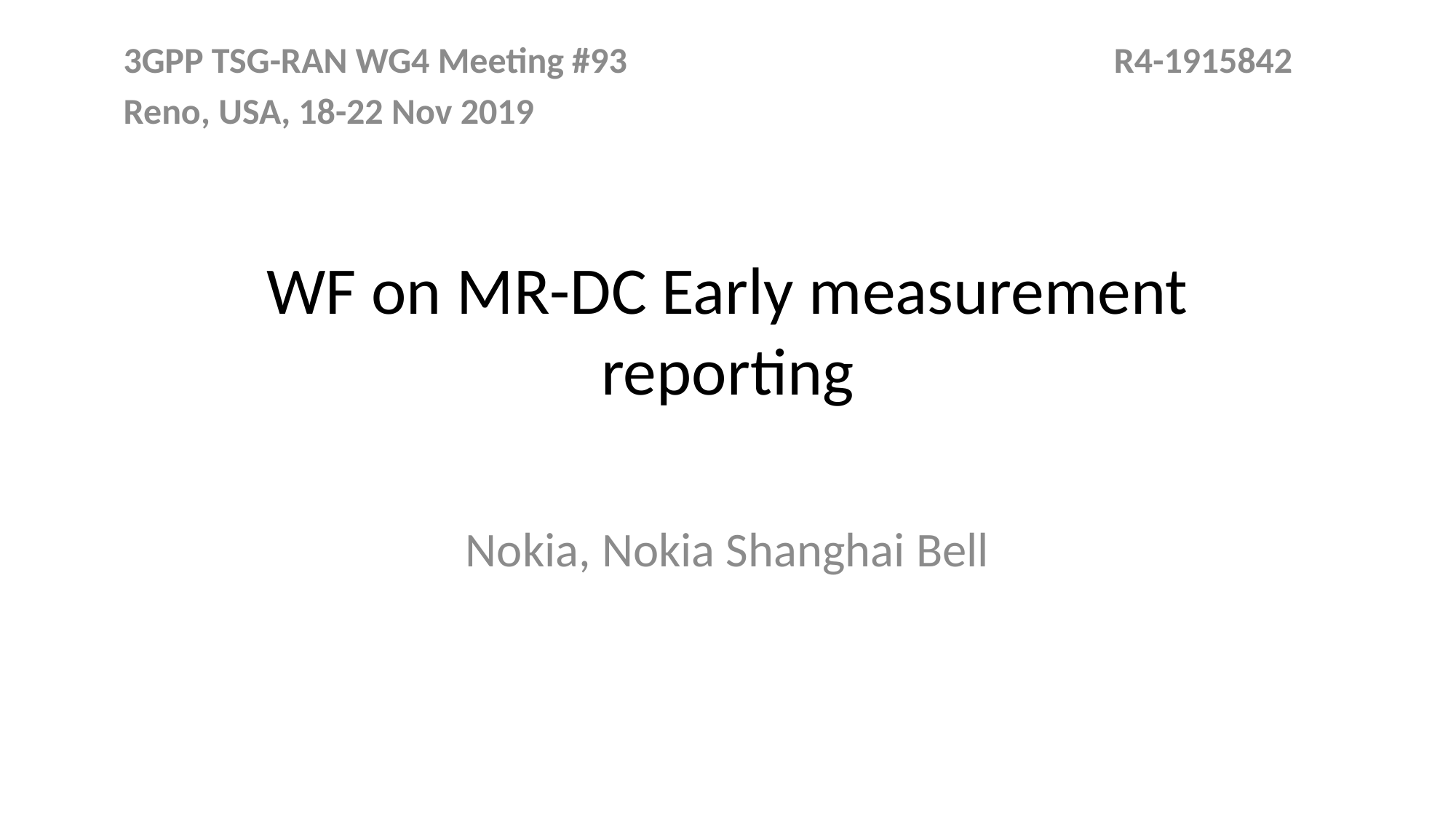

3GPP TSG-RAN WG4 Meeting #93	           				 R4-1915842
Reno, USA, 18-22 Nov 2019

# WF on MR-DC Early measurement reporting
Nokia, Nokia Shanghai Bell